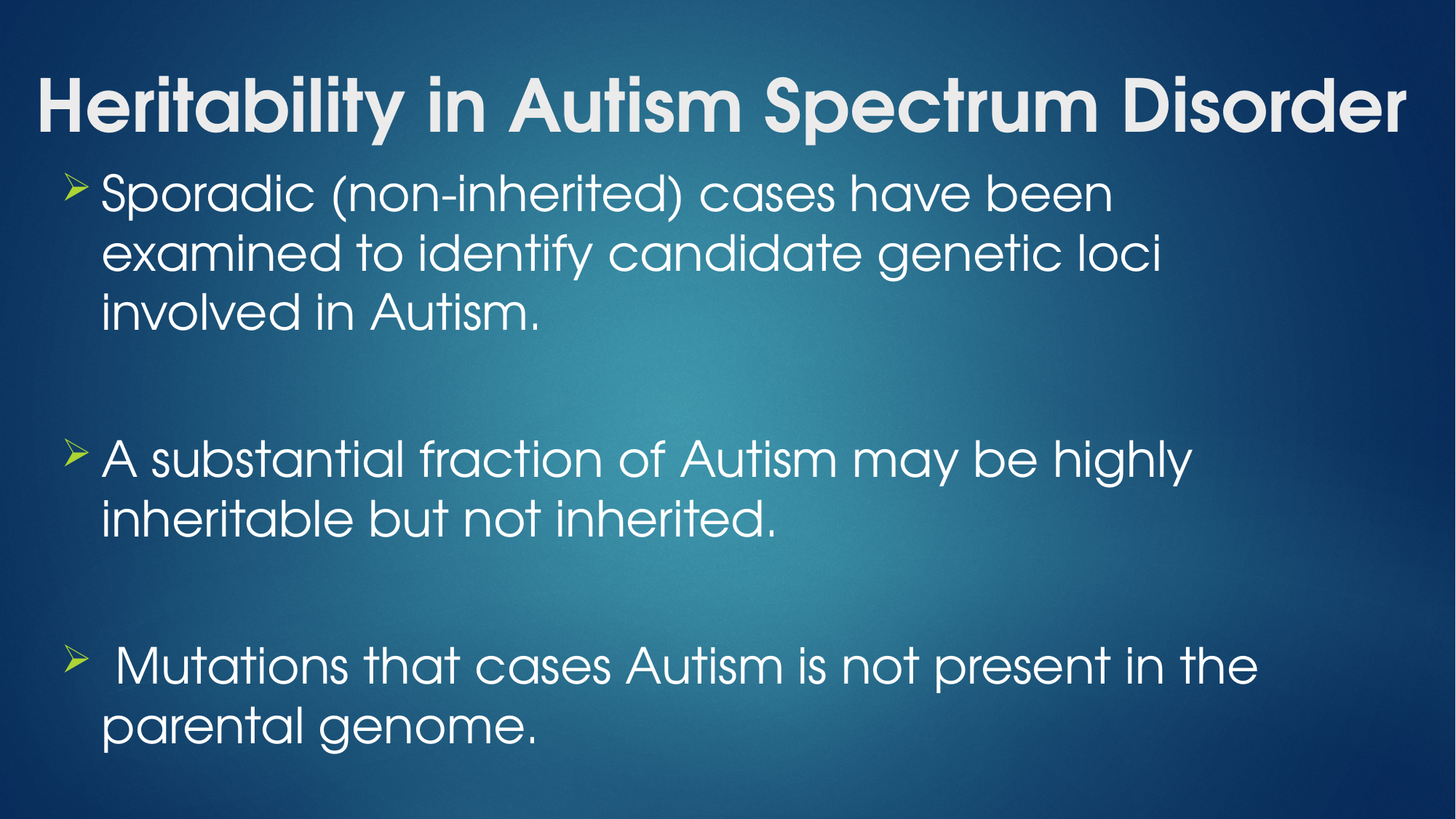

# Heritability in Autism Spectrum Disorder
Sporadic (non-inherited) cases have been examined to identify candidate genetic loci involved in Autism.

A substantial fraction of Autism may be highly inheritable but not inherited.

 Mutations that cases Autism is not present in the parental genome.